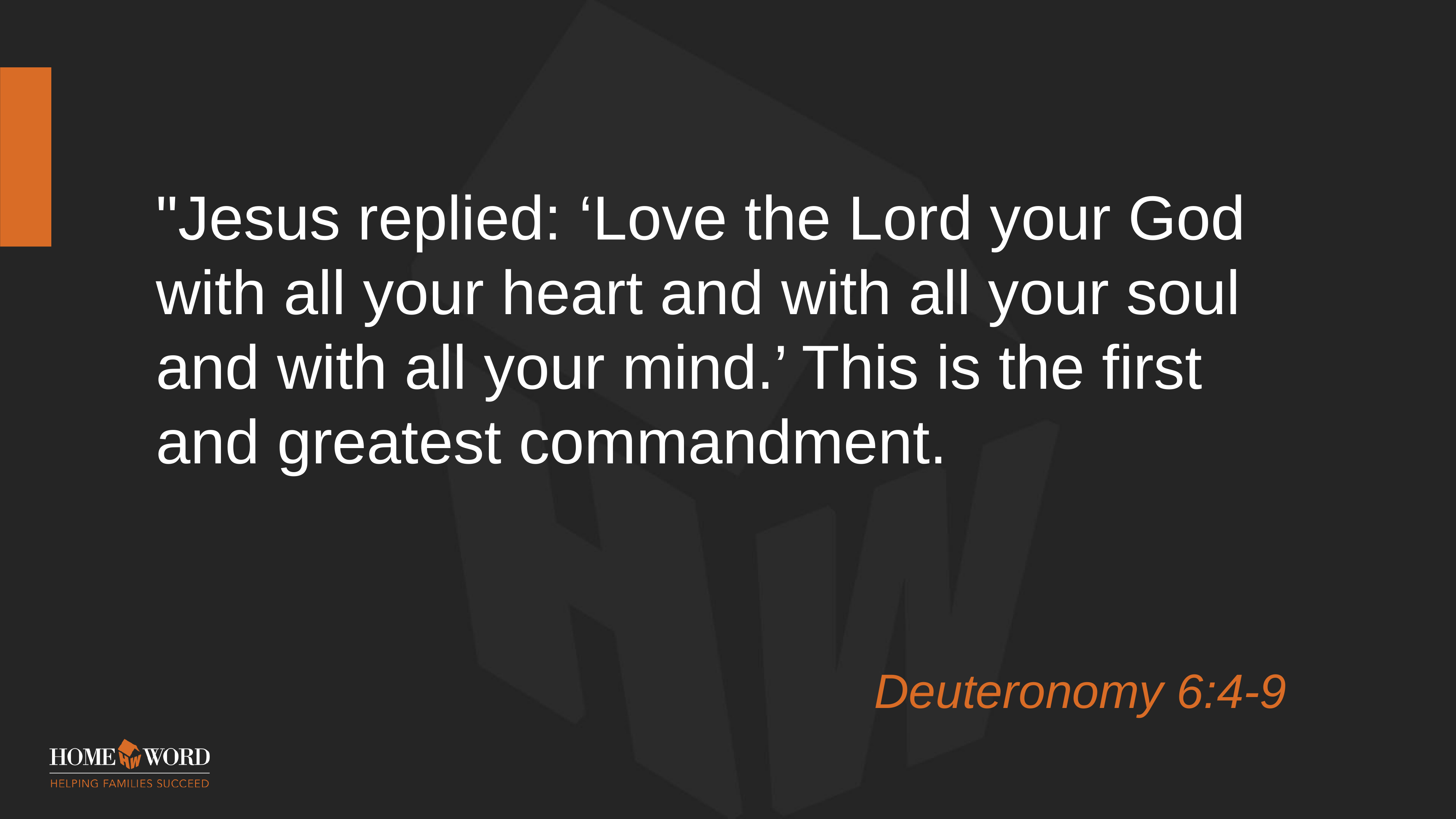

# "Jesus replied: ‘Love the Lord your God with all your heart and with all your soul and with all your mind.’ This is the first and greatest commandment.
Deuteronomy 6:4-9